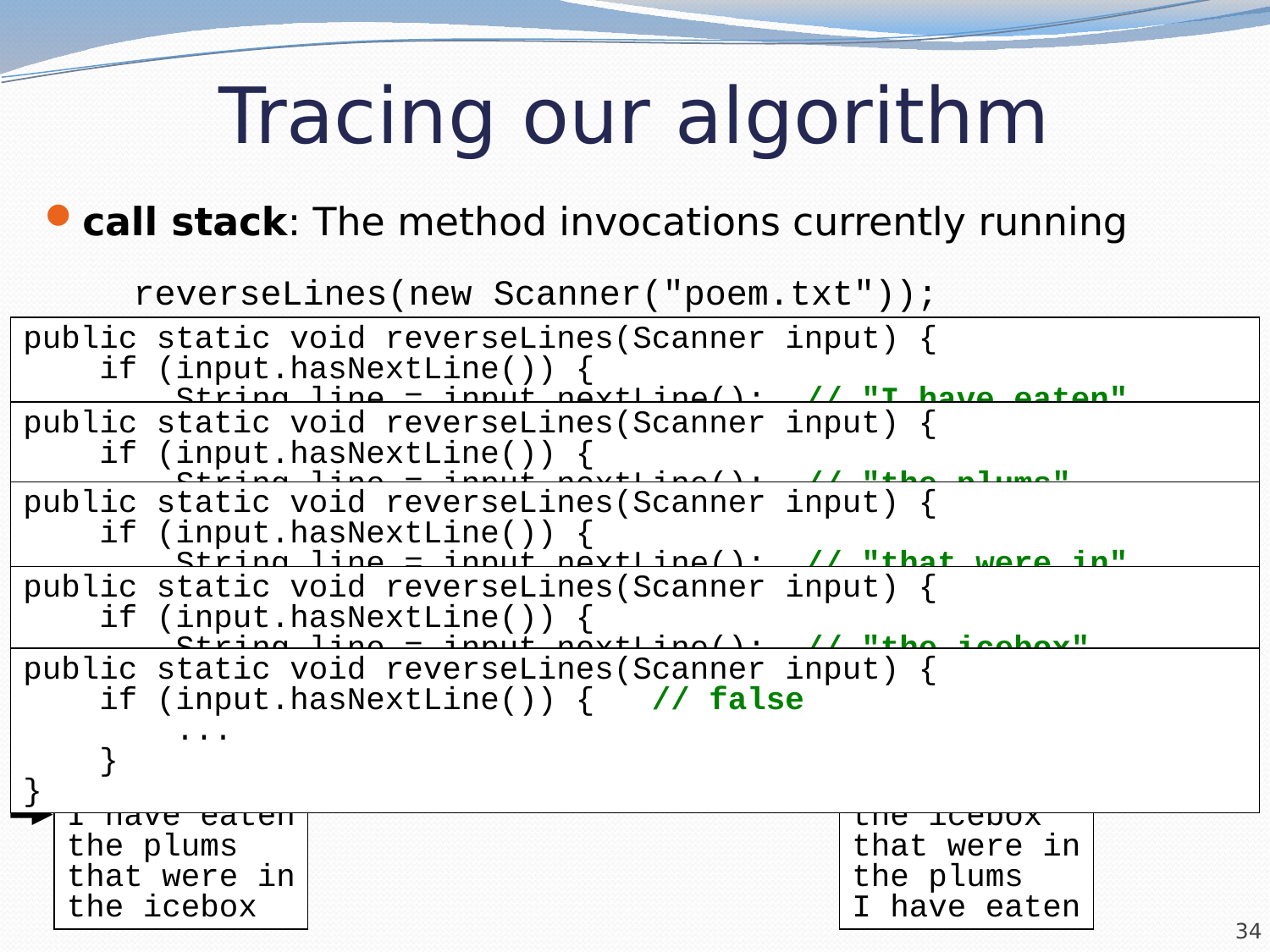

# Tracing our algorithm
call stack: The method invocations currently running

	reverseLines(new Scanner("poem.txt"));
public static void reverseLines(Scanner input) {
    if (input.hasNextLine()) {
        String line = input.nextLine();  // "I have eaten"
        reverseLines(input);
        System.out.println(line);
    }
}
public static void reverseLines(Scanner input) {
    if (input.hasNextLine()) {
        String line = input.nextLine();  // "the plums"
        reverseLines(input);
        System.out.println(line);
    }
}
public static void reverseLines(Scanner input) {
    if (input.hasNextLine()) {
        String line = input.nextLine();  // "that were in"
        reverseLines(input);
        System.out.println(line);
    }
}
public static void reverseLines(Scanner input) {
    if (input.hasNextLine()) {
        String line = input.nextLine();  // "the icebox"
        reverseLines(input);
        System.out.println(line);
    }
}
public static void reverseLines(Scanner input) {
    if (input.hasNextLine()) {   // false
        ...
    }
}
input file:
output:
I have eaten
the plums
that were in
the icebox
the icebox
that were in
the plums
I have eaten